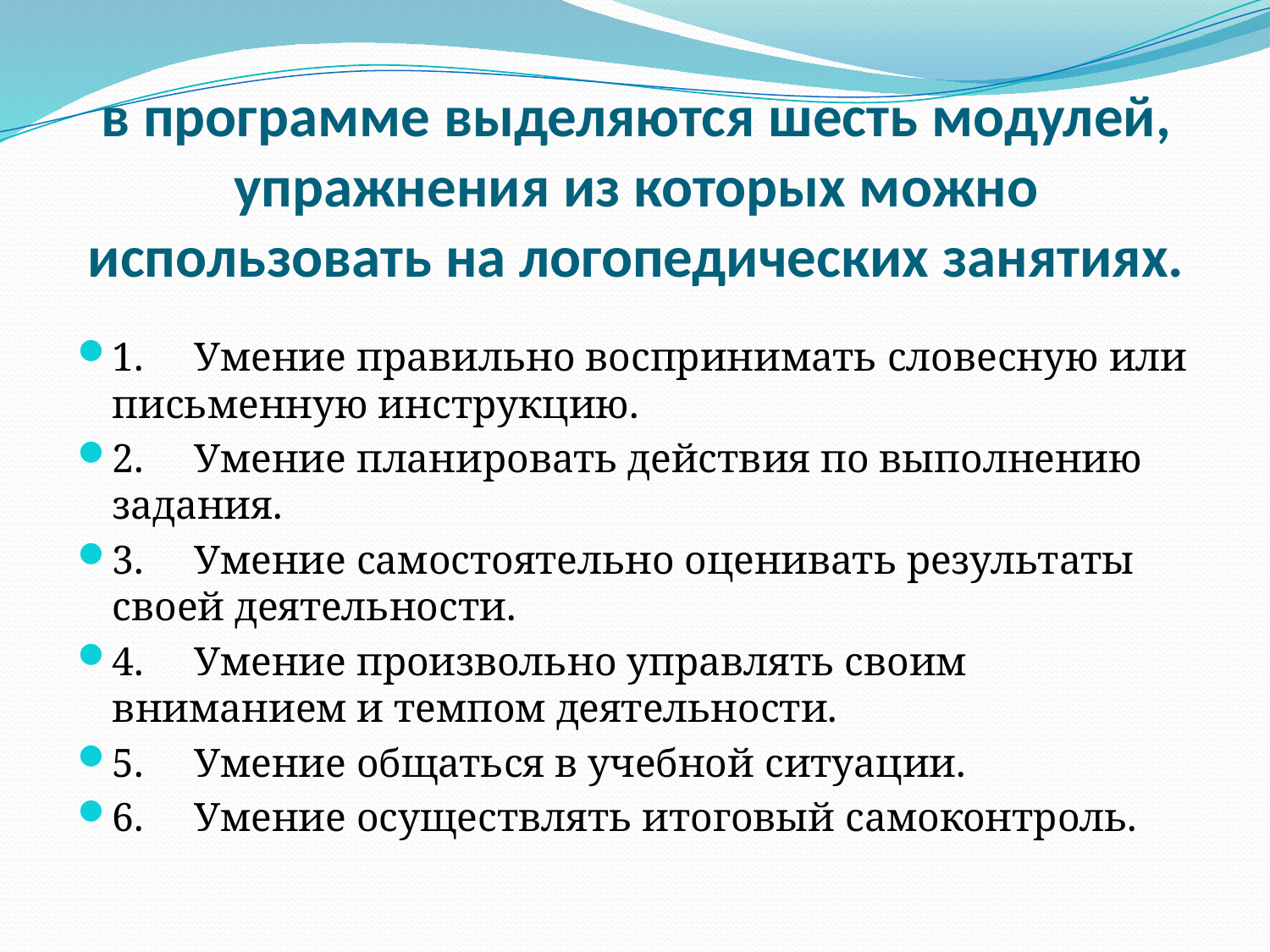

# в программе выделяются шесть модулей, упражнения из которых можно использовать на логопедических занятиях.
1.     Умение правильно воспринимать словесную или письменную инструкцию.
2.     Умение планировать действия по выполнению задания.
3.     Умение самостоятельно оценивать результаты своей деятельности.
4.     Умение произвольно управлять своим вниманием и темпом деятельности.
5.     Умение общаться в учебной ситуации.
6.     Умение осуществлять итоговый самоконтроль.